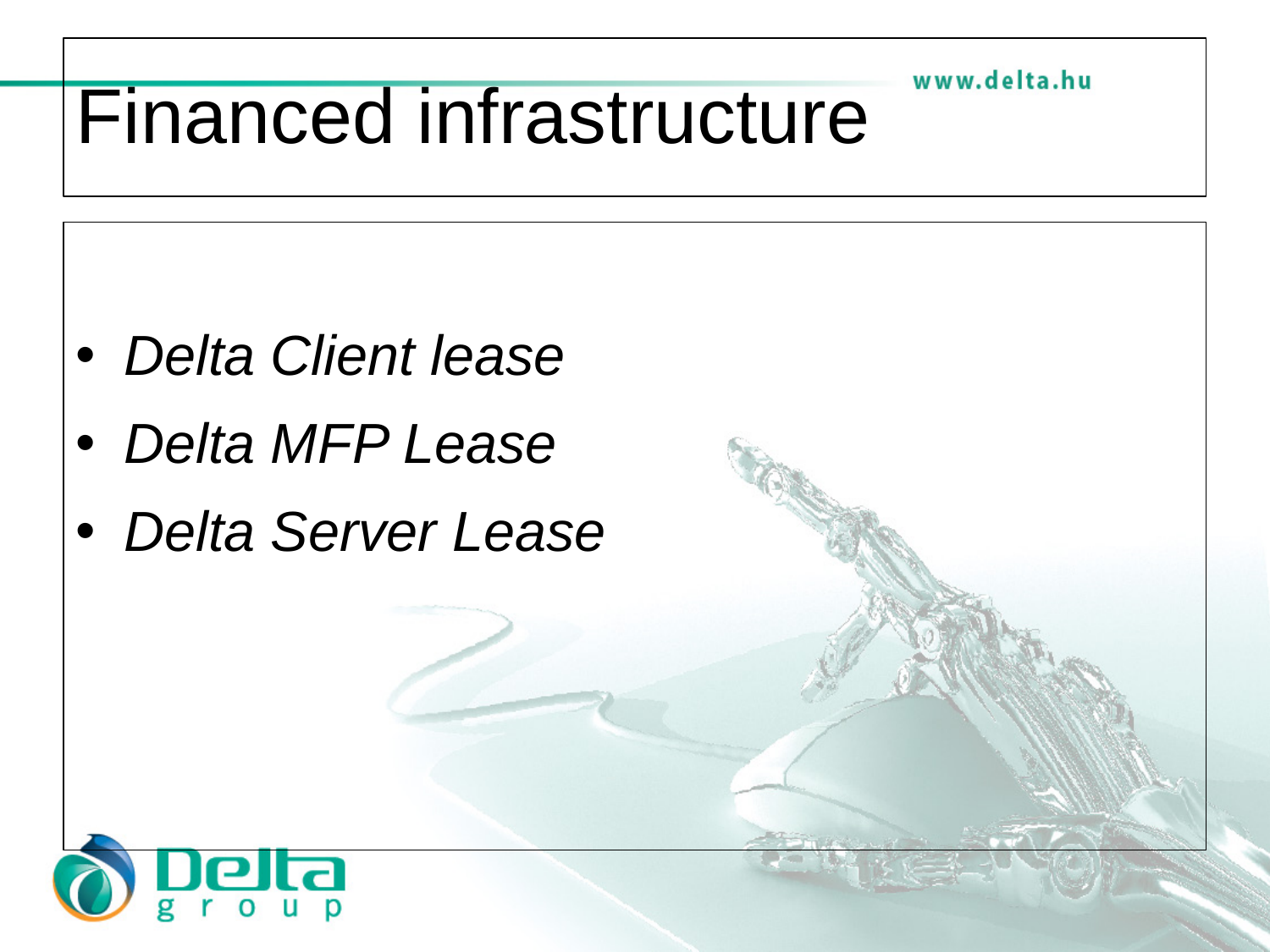

# Financed infrastructure

Delta Client lease
Delta MFP Lease
Delta Server Lease